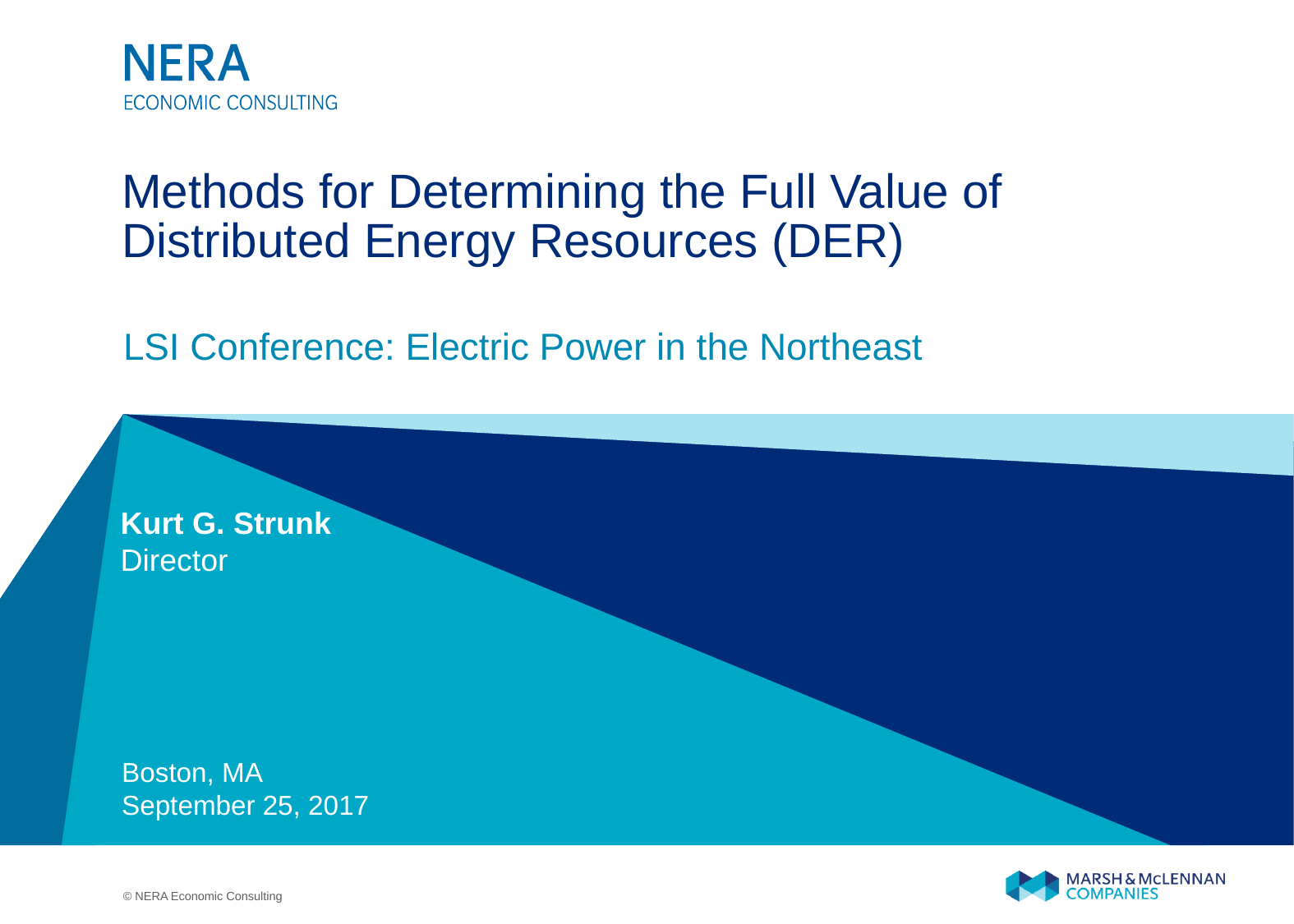

Methods for Determining the Full Value of
Distributed Energy Resources (DER)
LSI Conference: Electric Power in the Northeast
Kurt G. Strunk
Director

Boston, MA
September 25, 2017